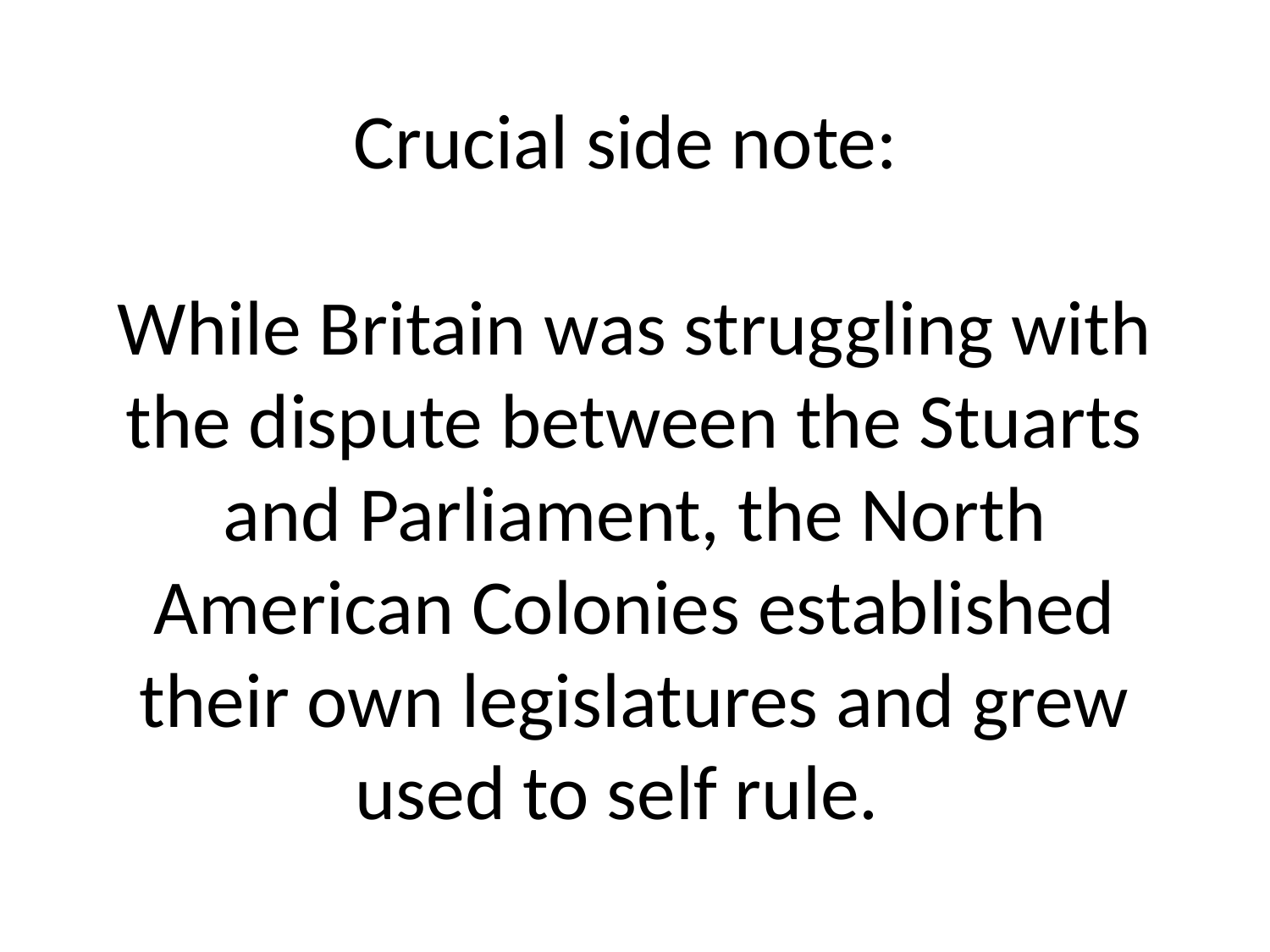

# Crucial side note: While Britain was struggling with the dispute between the Stuarts and Parliament, the North American Colonies established their own legislatures and grew used to self rule.